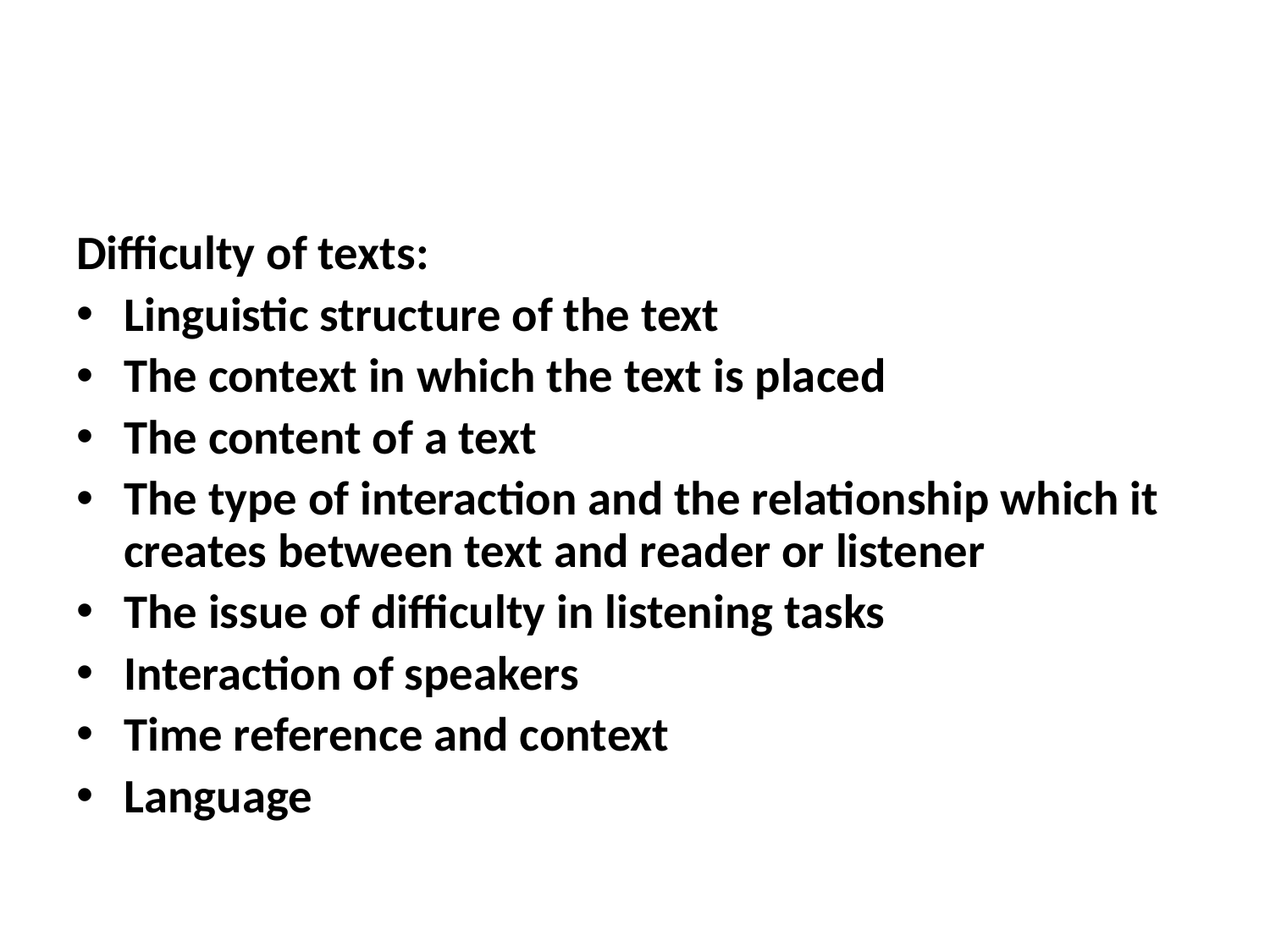

#
Difficulty of texts:
Linguistic structure of the text
The context in which the text is placed
The content of a text
The type of interaction and the relationship which it creates between text and reader or listener
The issue of difficulty in listening tasks
Interaction of speakers
Time reference and context
Language